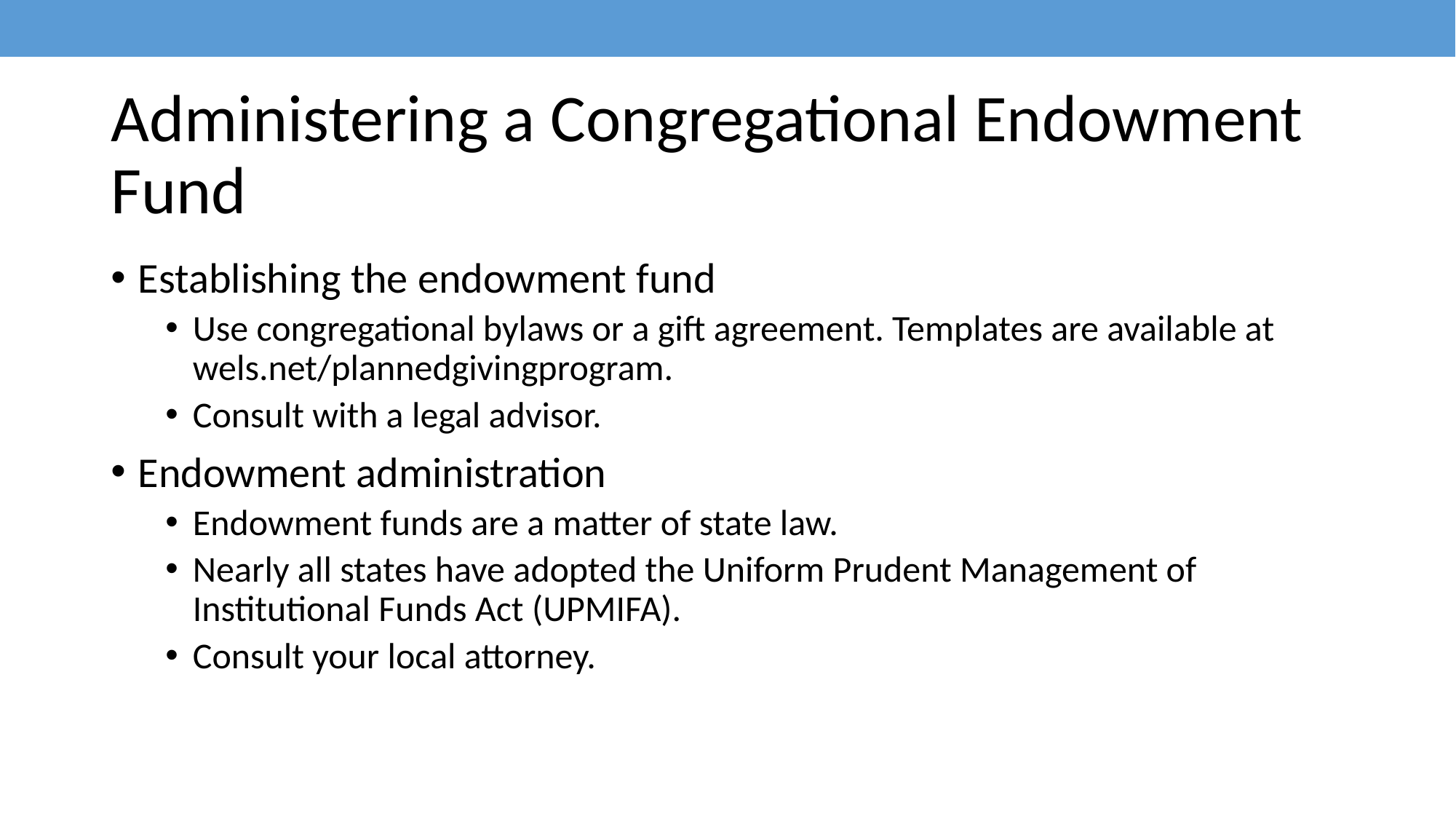

# Administering a Congregational Endowment Fund
Establishing the endowment fund
Use congregational bylaws or a gift agreement. Templates are available at wels.net/plannedgivingprogram.
Consult with a legal advisor.
Endowment administration
Endowment funds are a matter of state law.
Nearly all states have adopted the Uniform Prudent Management of Institutional Funds Act (UPMIFA).
Consult your local attorney.